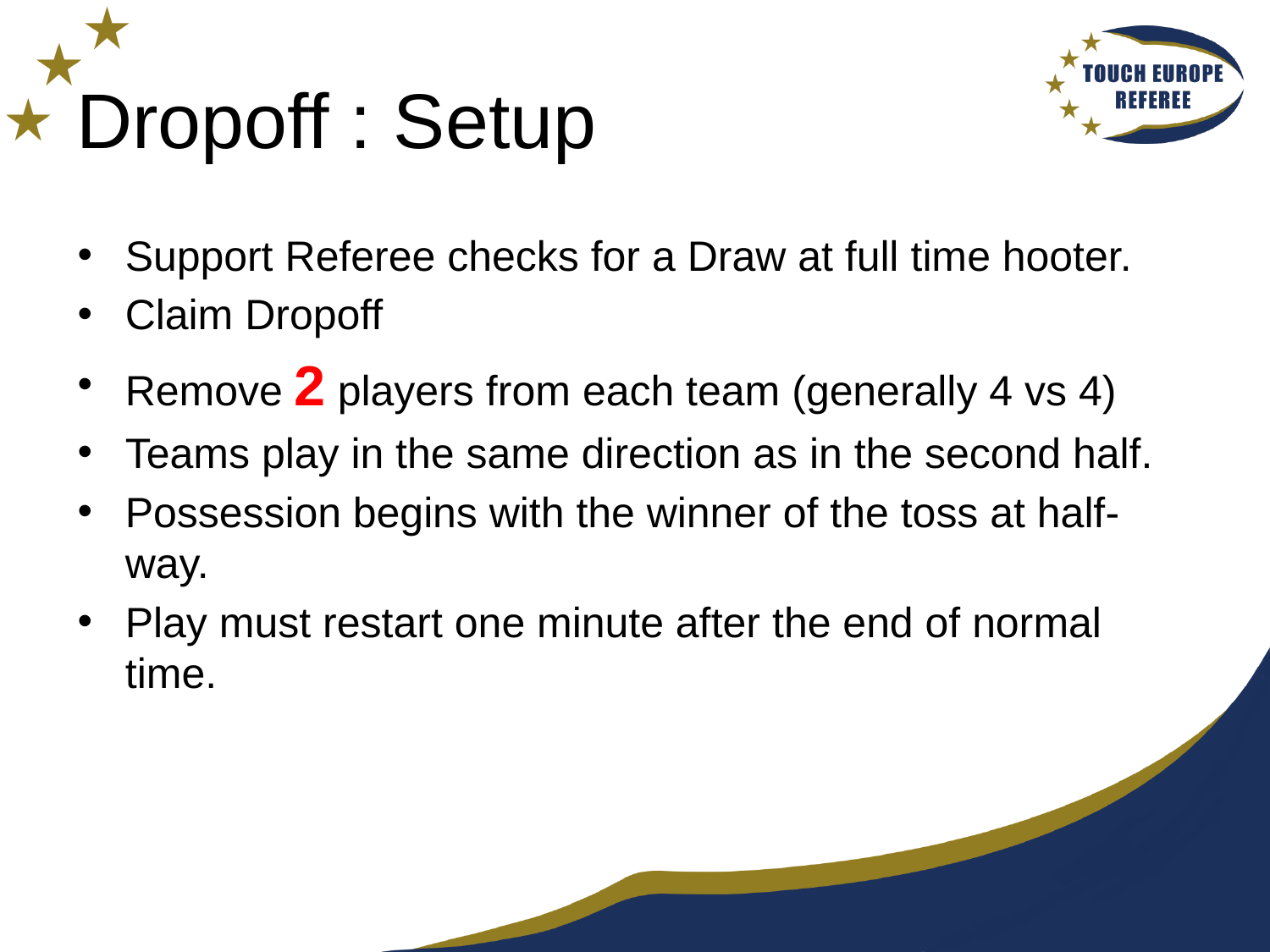

# Dropoff : Setup
Support Referee checks for a Draw at full time hooter.
Claim Dropoff
Remove 2 players from each team (generally 4 vs 4)
Teams play in the same direction as in the second half.
Possession begins with the winner of the toss at half-way.
Play must restart one minute after the end of normal time.